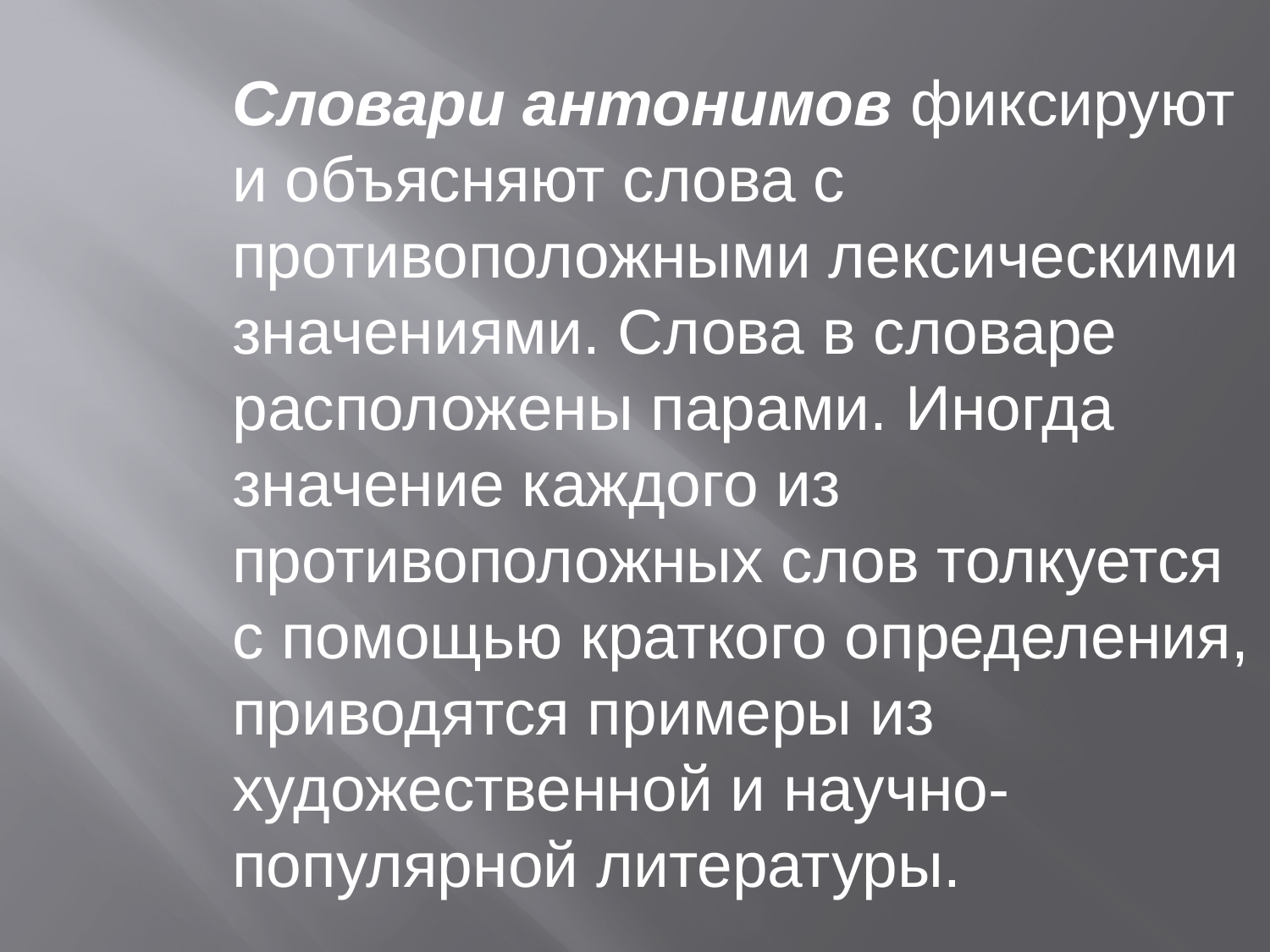

Словари антонимов фиксируют и объясняют слова с противоположными лексическими значениями. Слова в словаре расположены парами. Иногда значение каждого из противоположных слов толкуется с помощью краткого определения, приводятся примеры из художественной и научно-популярной литературы.